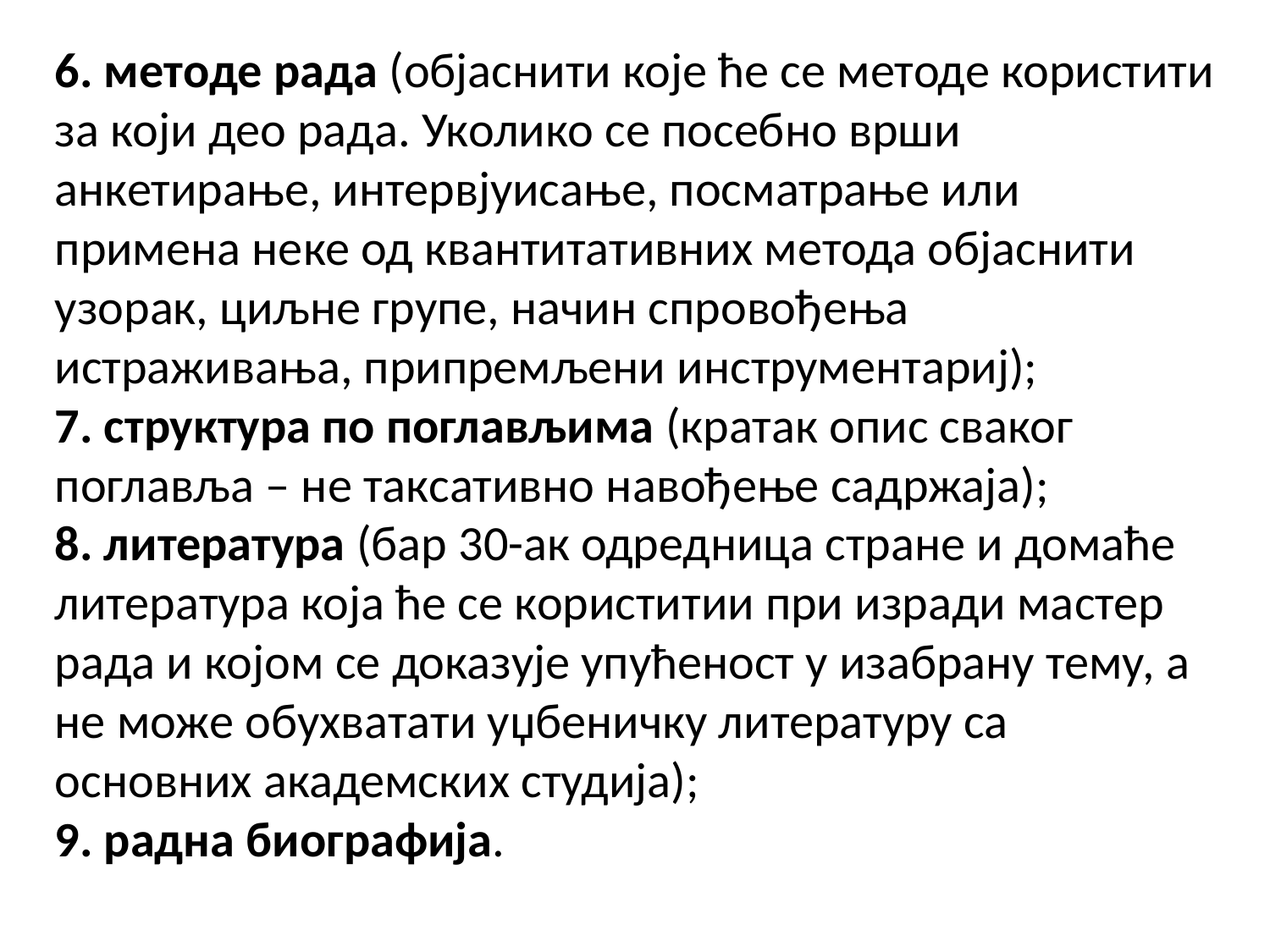

6. методе рада (објаснити које ће се методе користити за који део рада. Уколико се посебно врши анкетирање, интервјуисање, посматрање или примена неке од квантитативних метода објаснити узорак, циљне групе, начин спровођења истраживања, припремљени инструментариј);
7. структура по поглављима (кратак опис сваког поглавља – не таксативно навођење садржаја);
8. литература (бар 30-ак одредница стране и домаће литература која ће се користитии при изради мастер рада и којом се доказује упућеност у изабрану тему, а не може обухватати уџбеничку литературу са основних академских студија);
9. радна биографија.